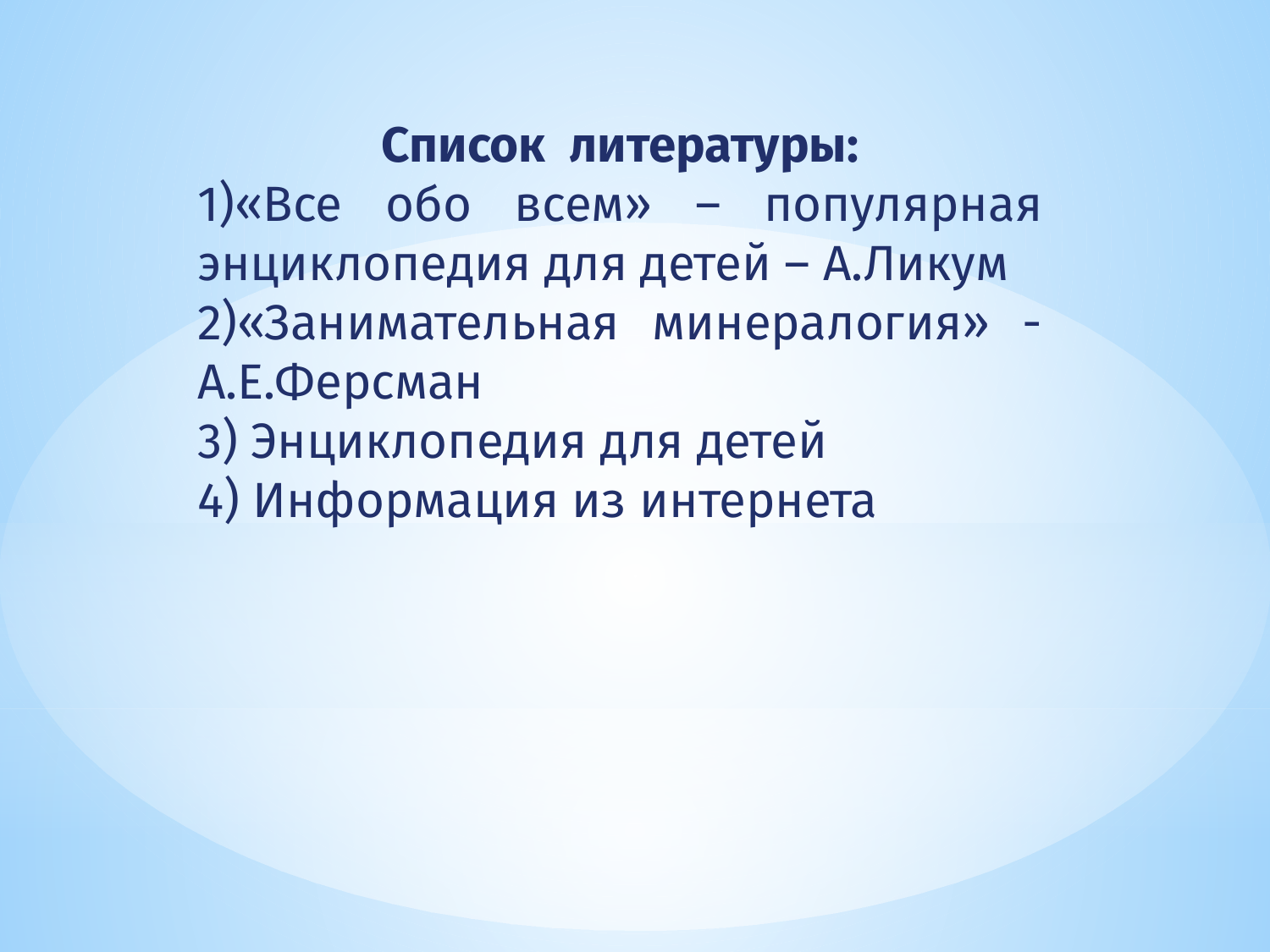

Cписок  литературы:
1)«Все обо всем» – популярная энциклопедия для детей – А.Ликум
2)«Занимательная минералогия» - А.Е.Ферсман
3) Энциклопедия для детей
4) Информация из интернета